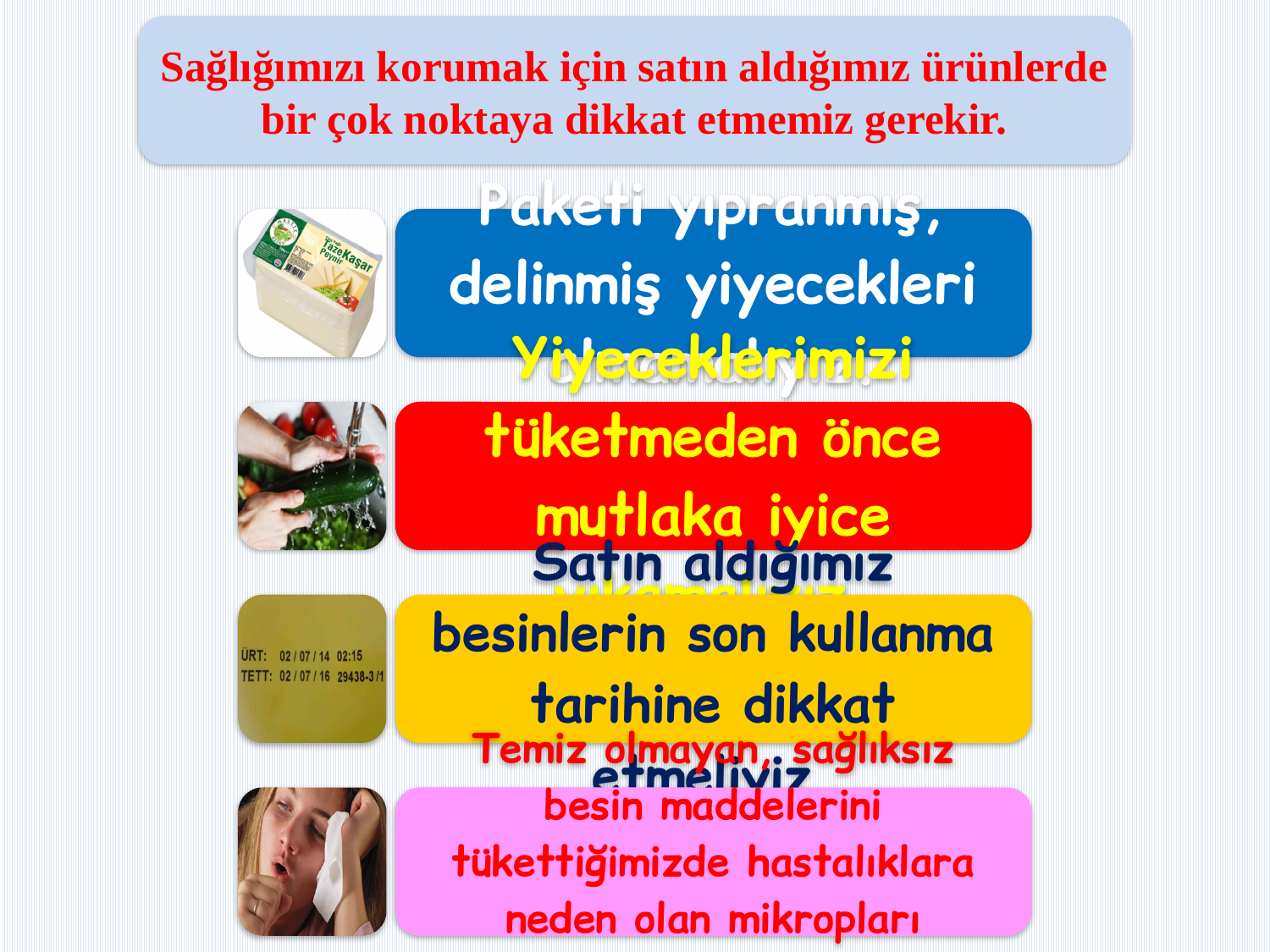

Sağlığımızı korumak için satın aldığımız ürünlerde bir çok noktaya dikkat etmemiz gerekir.